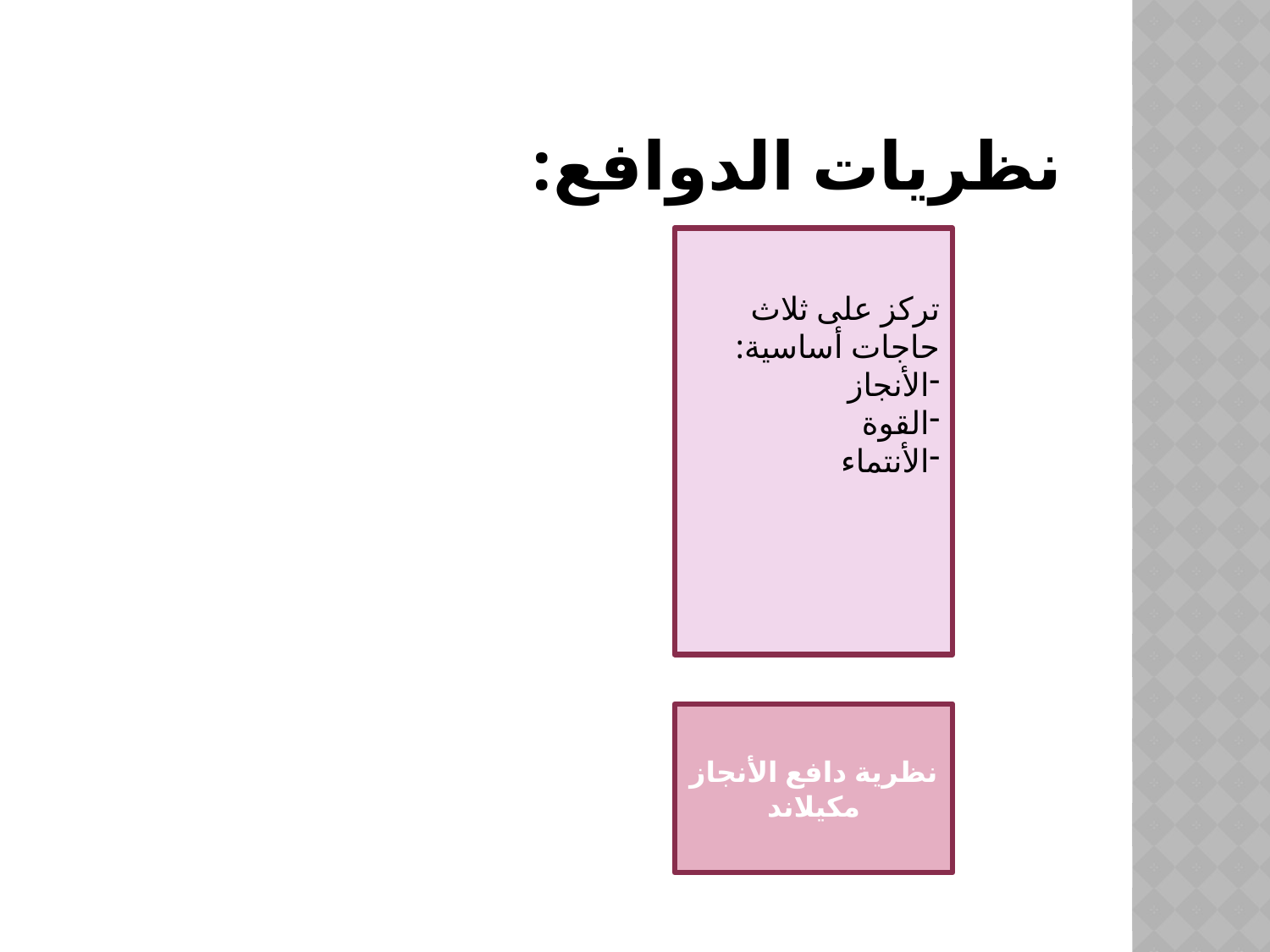

# نظريات الدوافع:

تركز على ثلاث حاجات أساسية:
الأنجاز
القوة
الأنتماء

نظرية دافع الأنجاز
مكيلاند